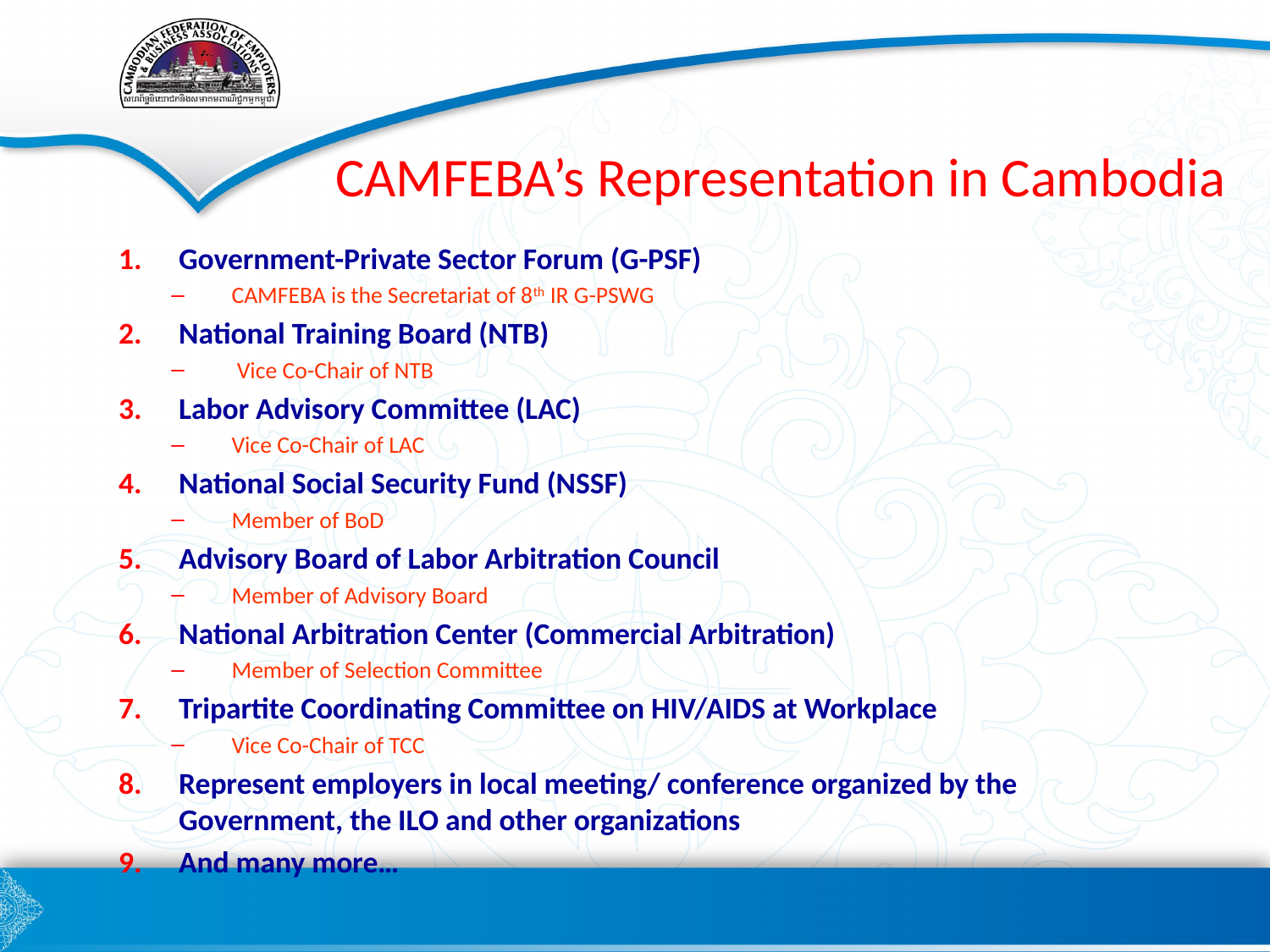

# CAMFEBA’s Representation in Cambodia
Government-Private Sector Forum (G-PSF)
CAMFEBA is the Secretariat of 8th IR G-PSWG
National Training Board (NTB)
 Vice Co-Chair of NTB
Labor Advisory Committee (LAC)
Vice Co-Chair of LAC
National Social Security Fund (NSSF)
Member of BoD
Advisory Board of Labor Arbitration Council
Member of Advisory Board
National Arbitration Center (Commercial Arbitration)
Member of Selection Committee
Tripartite Coordinating Committee on HIV/AIDS at Workplace
Vice Co-Chair of TCC
Represent employers in local meeting/ conference organized by the Government, the ILO and other organizations
And many more…